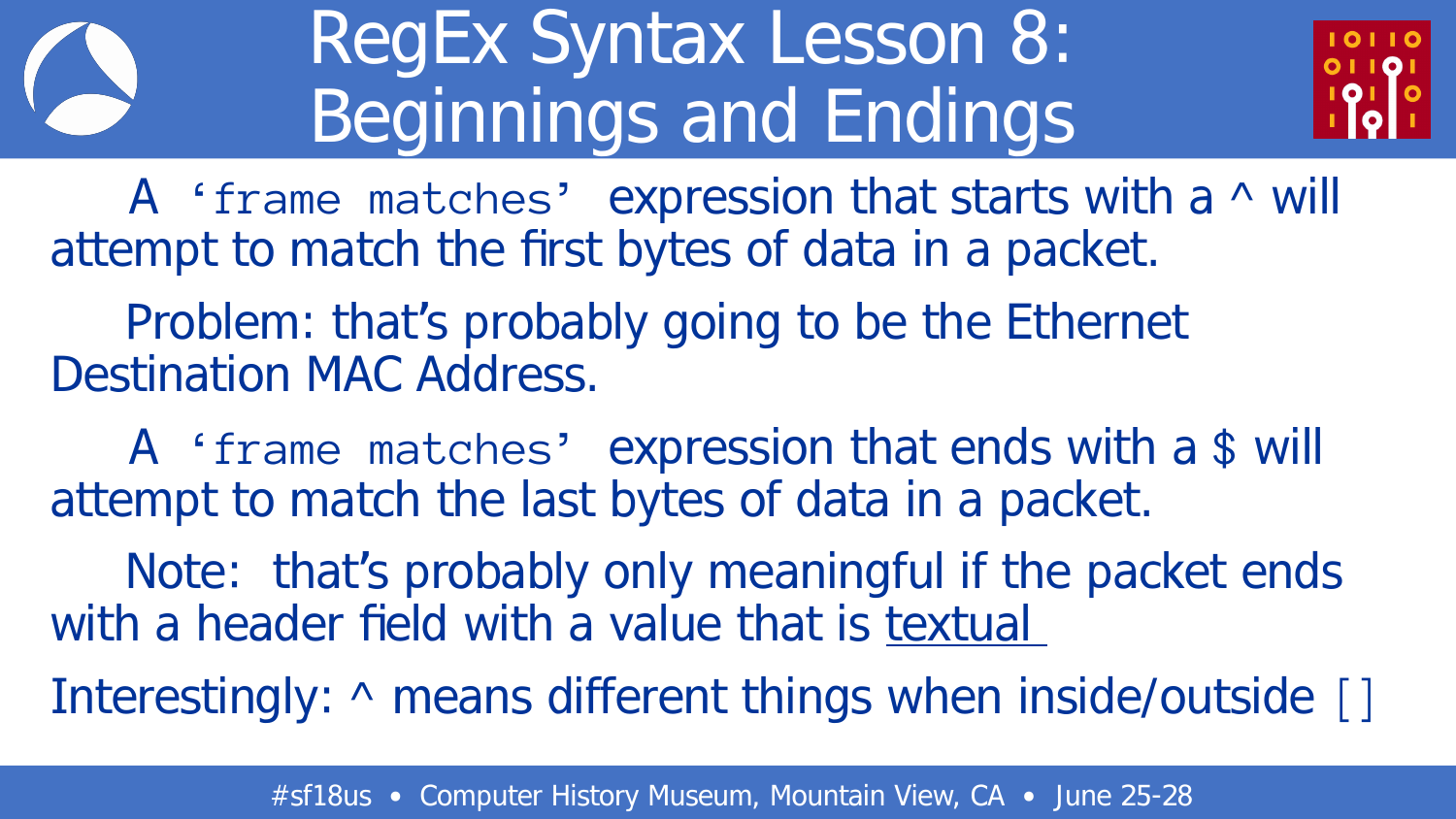

# RegEx Syntax Lesson 8: Beginnings and Endings
   A ‘frame matches’ expression that starts with a ^ will attempt to match the first bytes of data in a packet.
     Problem: that’s probably going to be the Ethernet Destination MAC Address.
   A ‘frame matches’ expression that ends with a $ will attempt to match the last bytes of data in a packet.
     Note:  that’s probably only meaningful if the packet ends with a header field with a value that is textual
Interestingly: ^ means different things when inside/outside []